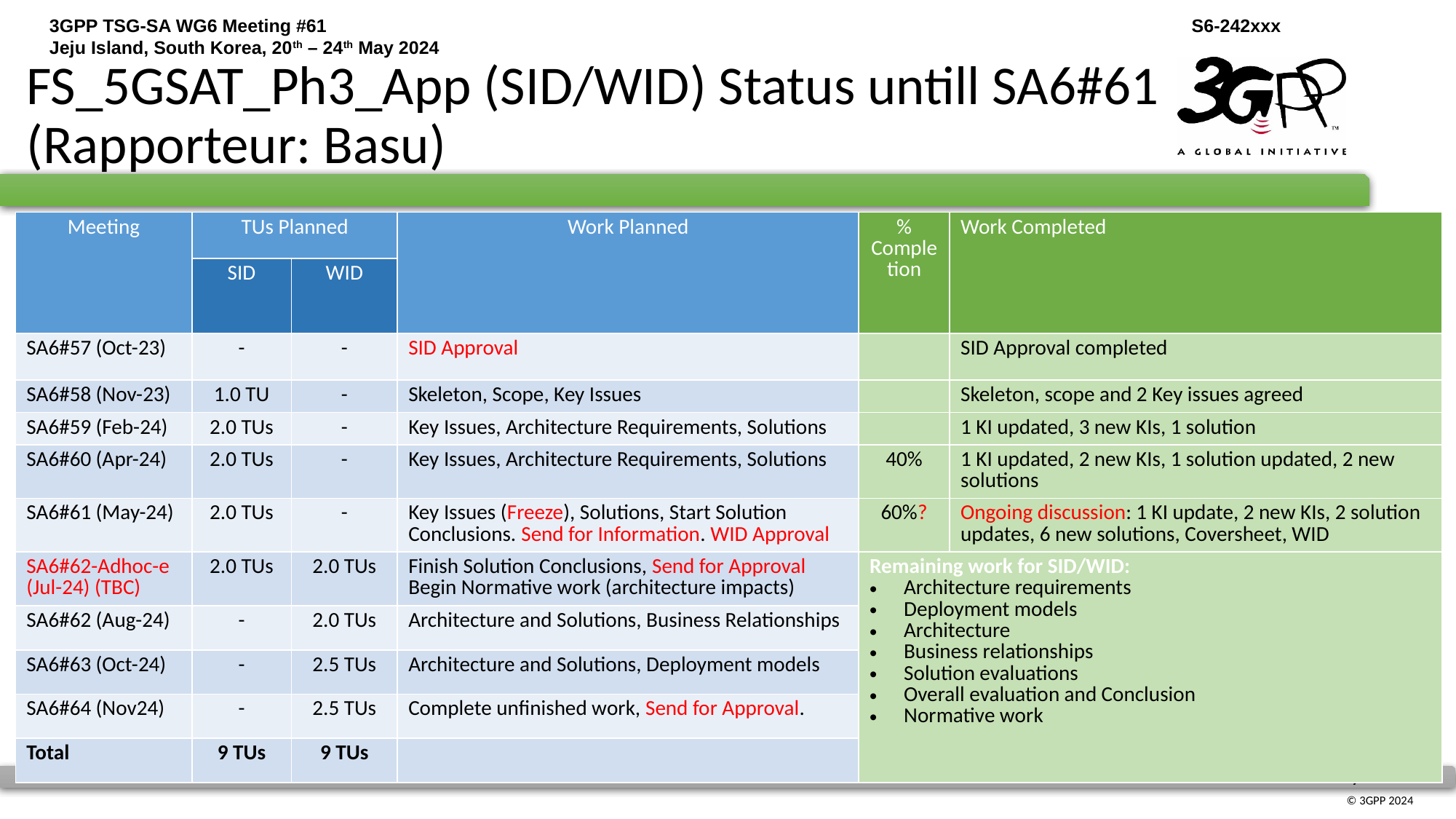

# FS_5GSAT_Ph3_App (SID/WID) Status untill SA6#61 (Rapporteur: Basu)
| Meeting | TUs Planned |  | Work Planned | % Completion | Work Completed |
| --- | --- | --- | --- | --- | --- |
|  | SID | WID |  |  |  |
| SA6#57 (Oct-23) | - | - | SID Approval |  | SID Approval completed |
| SA6#58 (Nov-23) | 1.0 TU | - | Skeleton, Scope, Key Issues |  | Skeleton, scope and 2 Key issues agreed |
| SA6#59 (Feb-24) | 2.0 TUs | - | Key Issues, Architecture Requirements, Solutions |  | 1 KI updated, 3 new KIs, 1 solution |
| SA6#60 (Apr-24) | 2.0 TUs | - | Key Issues, Architecture Requirements, Solutions | 40% | 1 KI updated, 2 new KIs, 1 solution updated, 2 new solutions |
| SA6#61 (May-24) | 2.0 TUs | - | Key Issues (Freeze), Solutions, Start Solution Conclusions. Send for Information. WID Approval | 60%? | Ongoing discussion: 1 KI update, 2 new KIs, 2 solution updates, 6 new solutions, Coversheet, WID |
| SA6#62-Adhoc-e (Jul-24) (TBC) | 2.0 TUs | 2.0 TUs | Finish Solution Conclusions, Send for Approval Begin Normative work (architecture impacts) | Remaining work for SID/WID: Architecture requirements Deployment models Architecture Business relationships Solution evaluations Overall evaluation and Conclusion Normative work |  |
| SA6#62 (Aug-24) | - | 2.0 TUs | Architecture and Solutions, Business Relationships |  |  |
| SA6#63 (Oct-24) | - | 2.5 TUs | Architecture and Solutions, Deployment models |  |  |
| SA6#64 (Nov24) | - | 2.5 TUs | Complete unfinished work, Send for Approval. |  |  |
| Total | 9 TUs | 9 TUs |  |  |  |